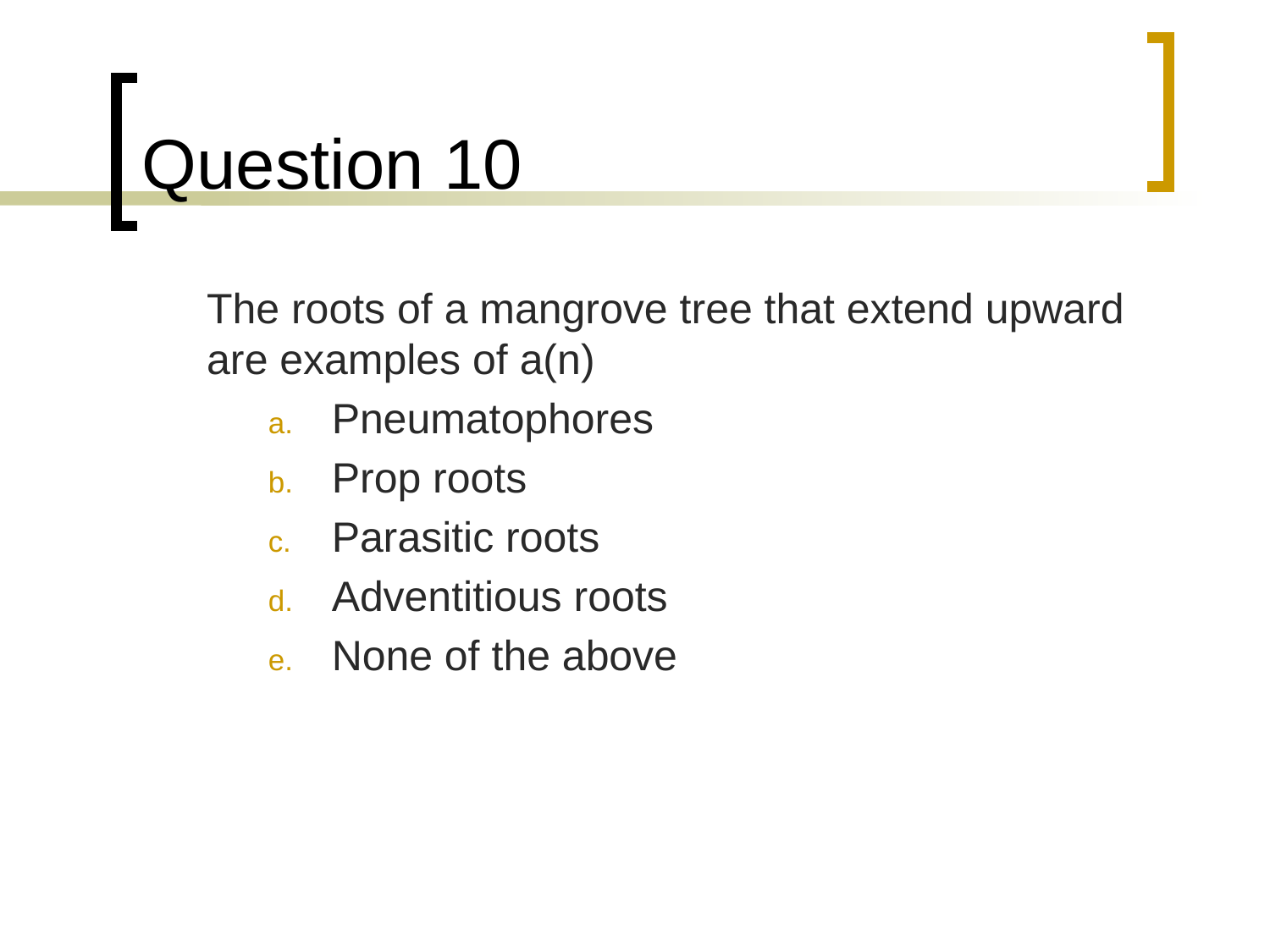

# Question 10
	The roots of a mangrove tree that extend upward are examples of a(n)
Pneumatophores
Prop roots
Parasitic roots
Adventitious roots
None of the above